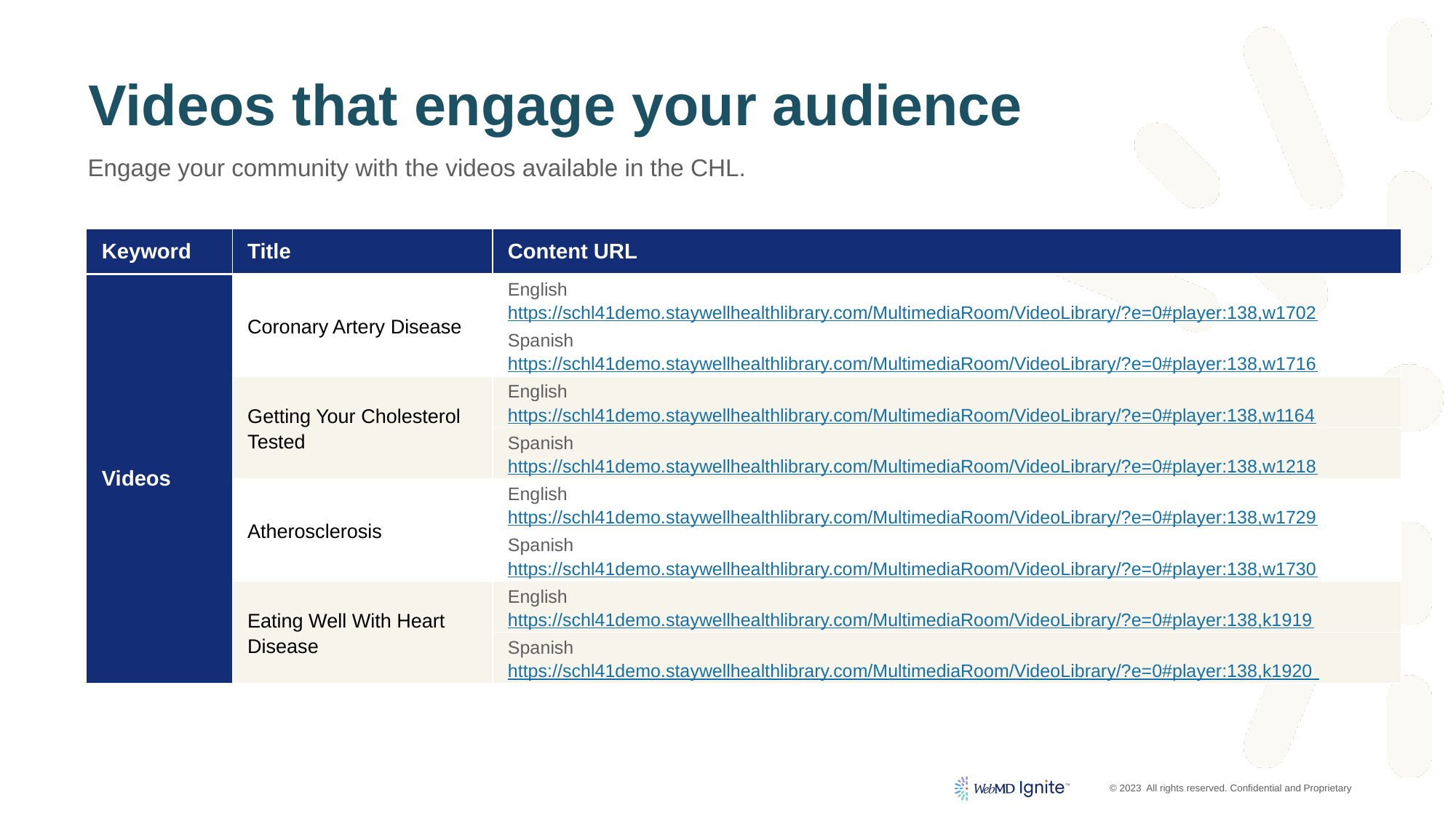

# Videos that engage your audience
Engage your community with the videos available in the CHL.
| Keyword | Title | Content URL |
| --- | --- | --- |
| Videos | Coronary Artery Disease | English https://schl41demo.staywellhealthlibrary.com/MultimediaRoom/VideoLibrary/?e=0#player:138,w1702 |
|  |  | Spanish https://schl41demo.staywellhealthlibrary.com/MultimediaRoom/VideoLibrary/?e=0#player:138,w1716 |
|  | Getting Your Cholesterol Tested | English https://schl41demo.staywellhealthlibrary.com/MultimediaRoom/VideoLibrary/?e=0#player:138,w1164 |
|  |  | Spanish https://schl41demo.staywellhealthlibrary.com/MultimediaRoom/VideoLibrary/?e=0#player:138,w1218 |
|  | Atherosclerosis | English https://schl41demo.staywellhealthlibrary.com/MultimediaRoom/VideoLibrary/?e=0#player:138,w1729 |
|  |  | Spanish https://schl41demo.staywellhealthlibrary.com/MultimediaRoom/VideoLibrary/?e=0#player:138,w1730 |
|  | Eating Well With Heart Disease | English https://schl41demo.staywellhealthlibrary.com/MultimediaRoom/VideoLibrary/?e=0#player:138,k1919 |
|  |  | Spanish https://schl41demo.staywellhealthlibrary.com/MultimediaRoom/VideoLibrary/?e=0#player:138,k1920 |